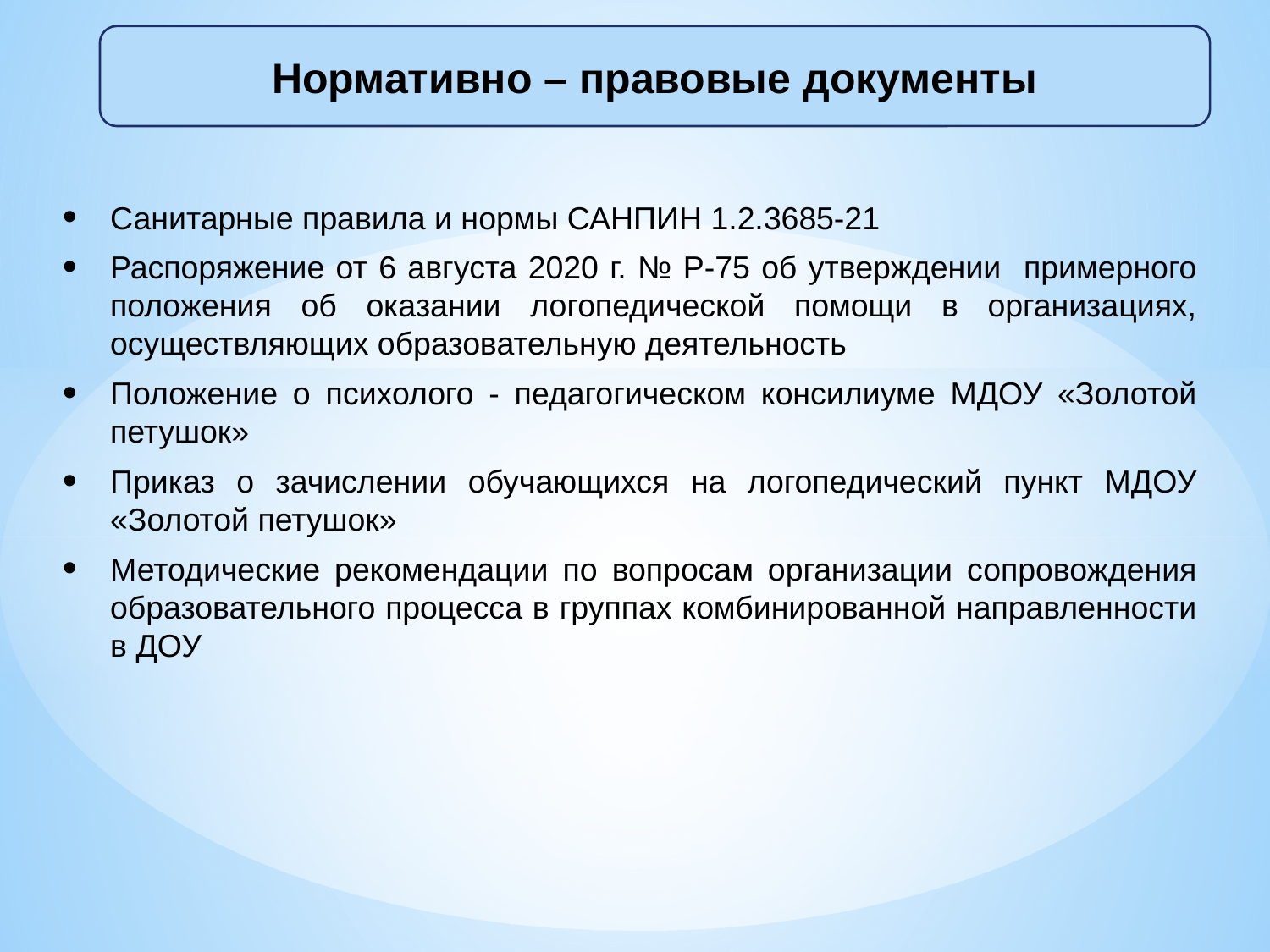

Нормативно – правовые документы
Санитарные правила и нормы САНПИН 1.2.3685-21
Распоряжение от 6 августа 2020 г. № Р-75 об утверждении  примерного положения об оказании логопедической помощи в организациях, осуществляющих образовательную деятельность
Положение о психолого - педагогическом консилиуме МДОУ «Золотой петушок»
Приказ о зачислении обучающихся на логопедический пункт МДОУ «Золотой петушок»
Методические рекомендации по вопросам организации сопровождения образовательного процесса в группах комбинированной направленности в ДОУ